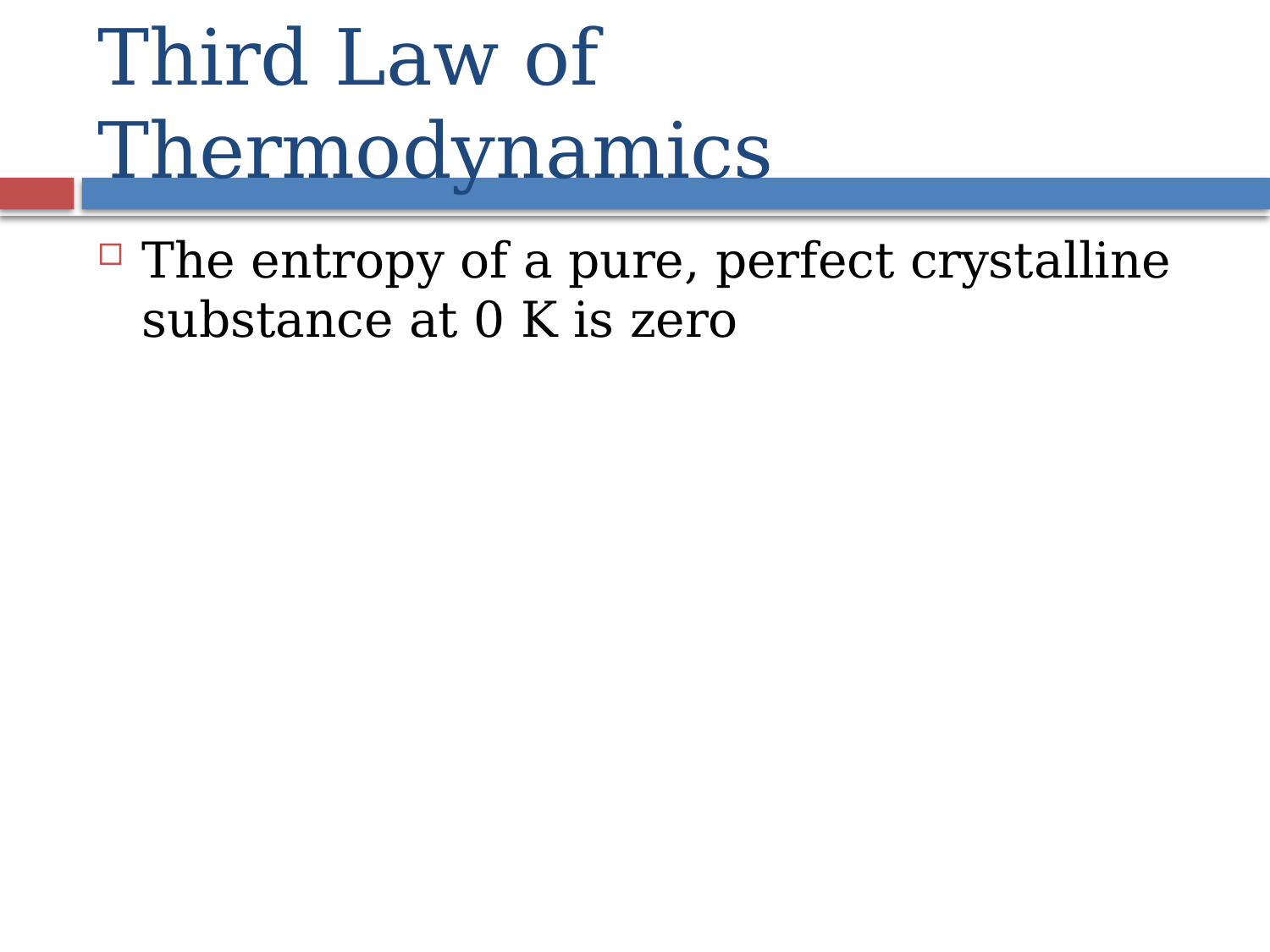

# Third Law of Thermodynamics
The entropy of a pure, perfect crystalline substance at 0 K is zero